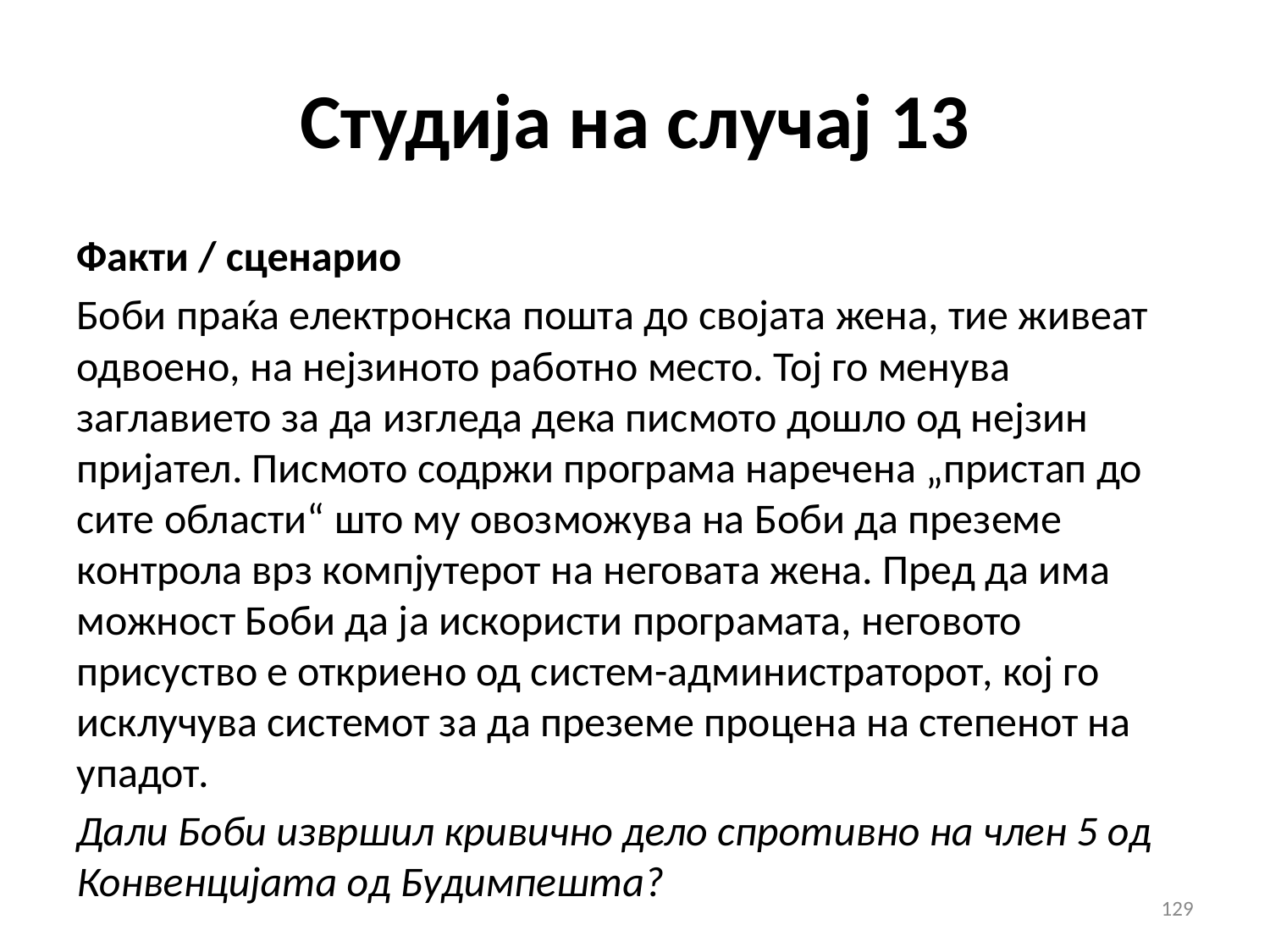

# Студија на случај 13
Факти / сценарио
Боби праќа електронска пошта до својата жена, тие живеат одвоено, на нејзиното работно место. Тој го менува заглавието за да изгледа дека писмото дошло од нејзин пријател. Писмото содржи програма наречена „пристап до сите области“ што му овозможува на Боби да преземе контрола врз компјутерот на неговата жена. Пред да има можност Боби да ја искористи програмата, неговото присуство е откриено од систем-администраторот, кој го исклучува системот за да преземе процена на степенот на упадот.
Дали Боби извршил кривично дело спротивно на член 5 од Конвенцијата од Будимпешта?
129